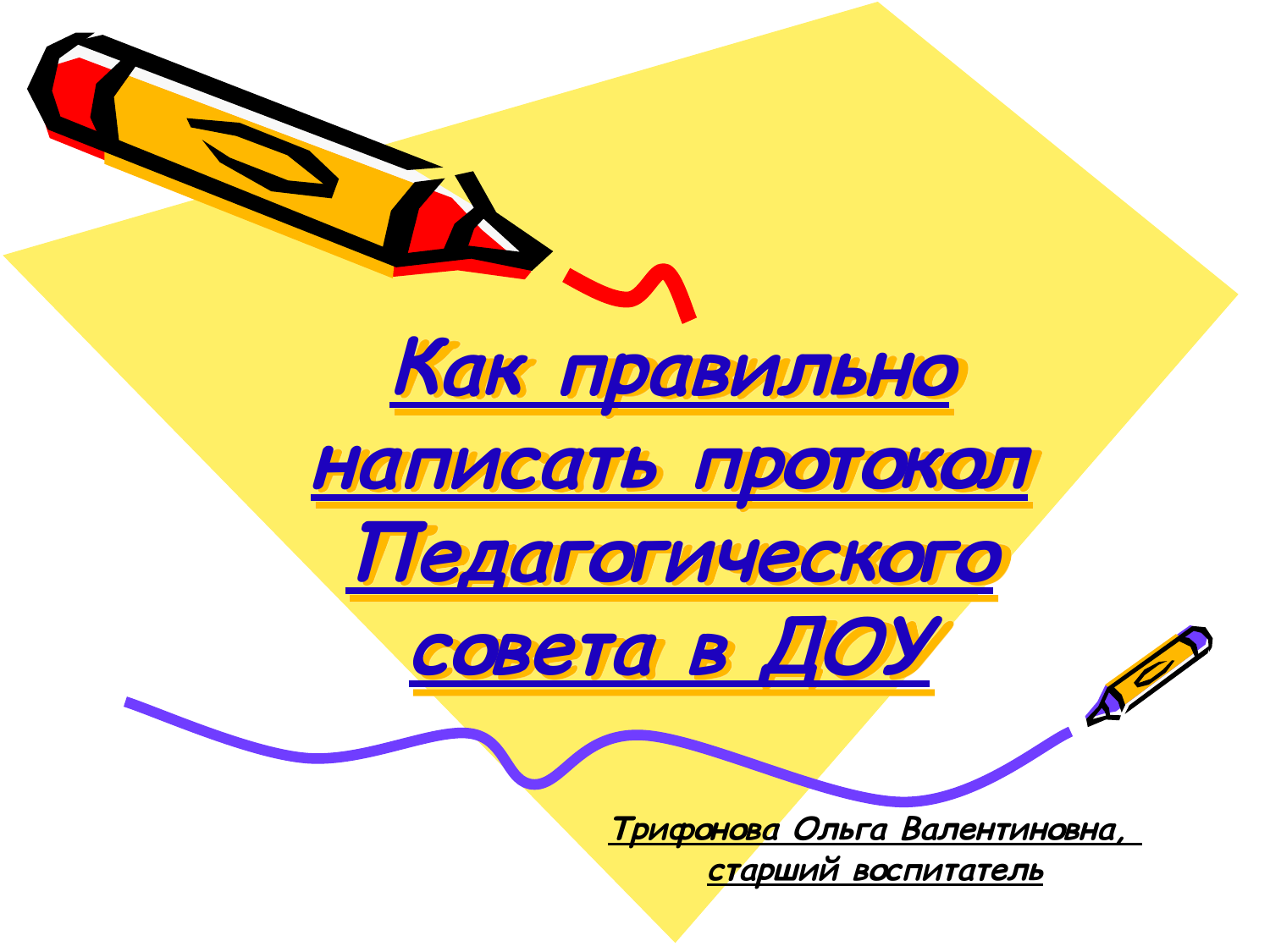

# Как правильно написать протокол Педагогического совета в ДОУ

Трифонова Ольга Валентиновна,
старший воспитатель